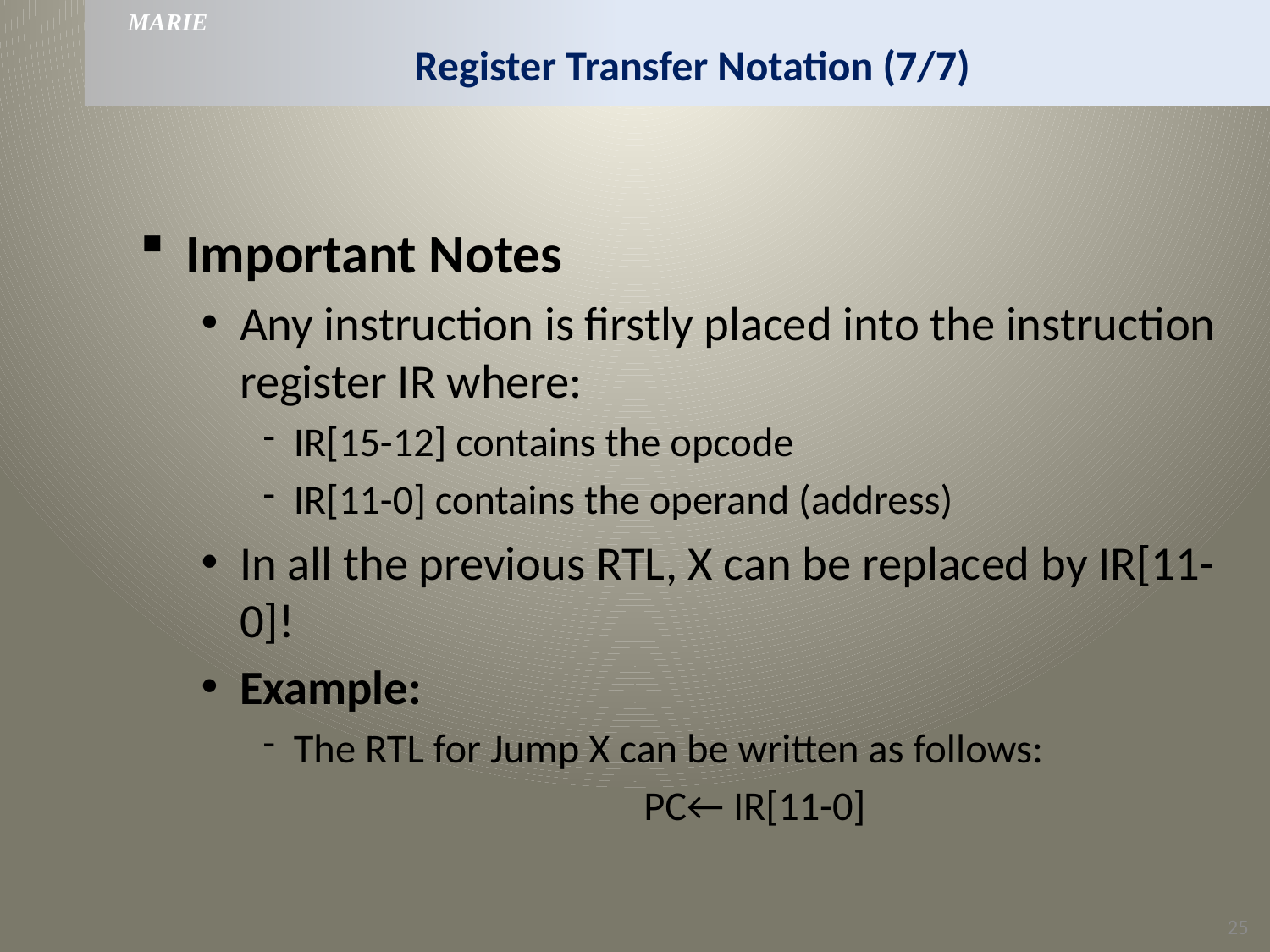

MARIE
# Register Transfer Notation (7/7)
Important Notes
Any instruction is firstly placed into the instruction register IR where:
IR[15-12] contains the opcode
IR[11-0] contains the operand (address)
In all the previous RTL, X can be replaced by IR[11-0]!
Example:
The RTL for Jump X can be written as follows:
PC← IR[11-0]